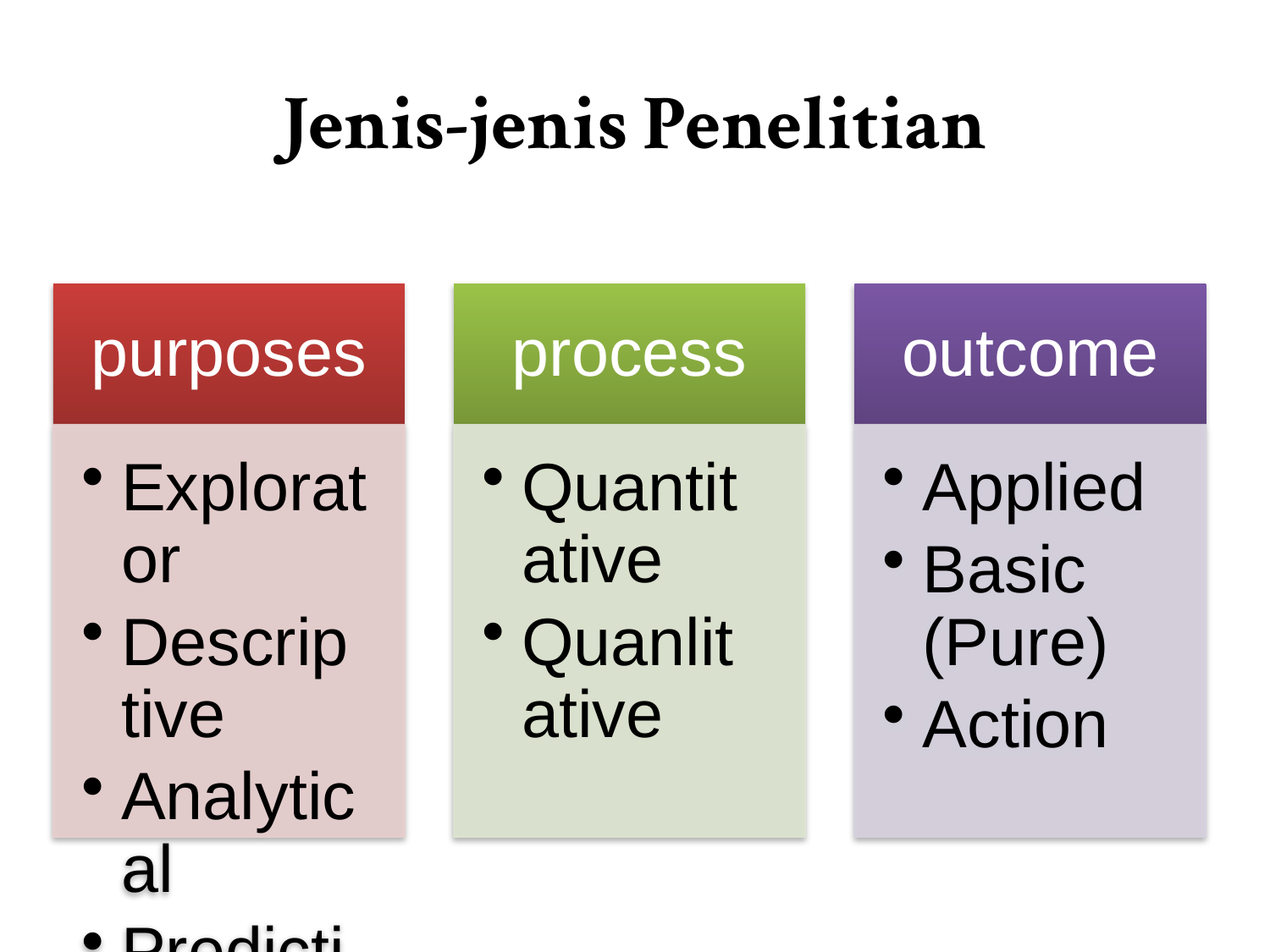

# Jenis-jenis Penelitian
purposes
Explorator
Descriptive
Analytical
Predictive
process
Quantitative
Quanlitative
outcome
Applied
Basic (Pure)
Action